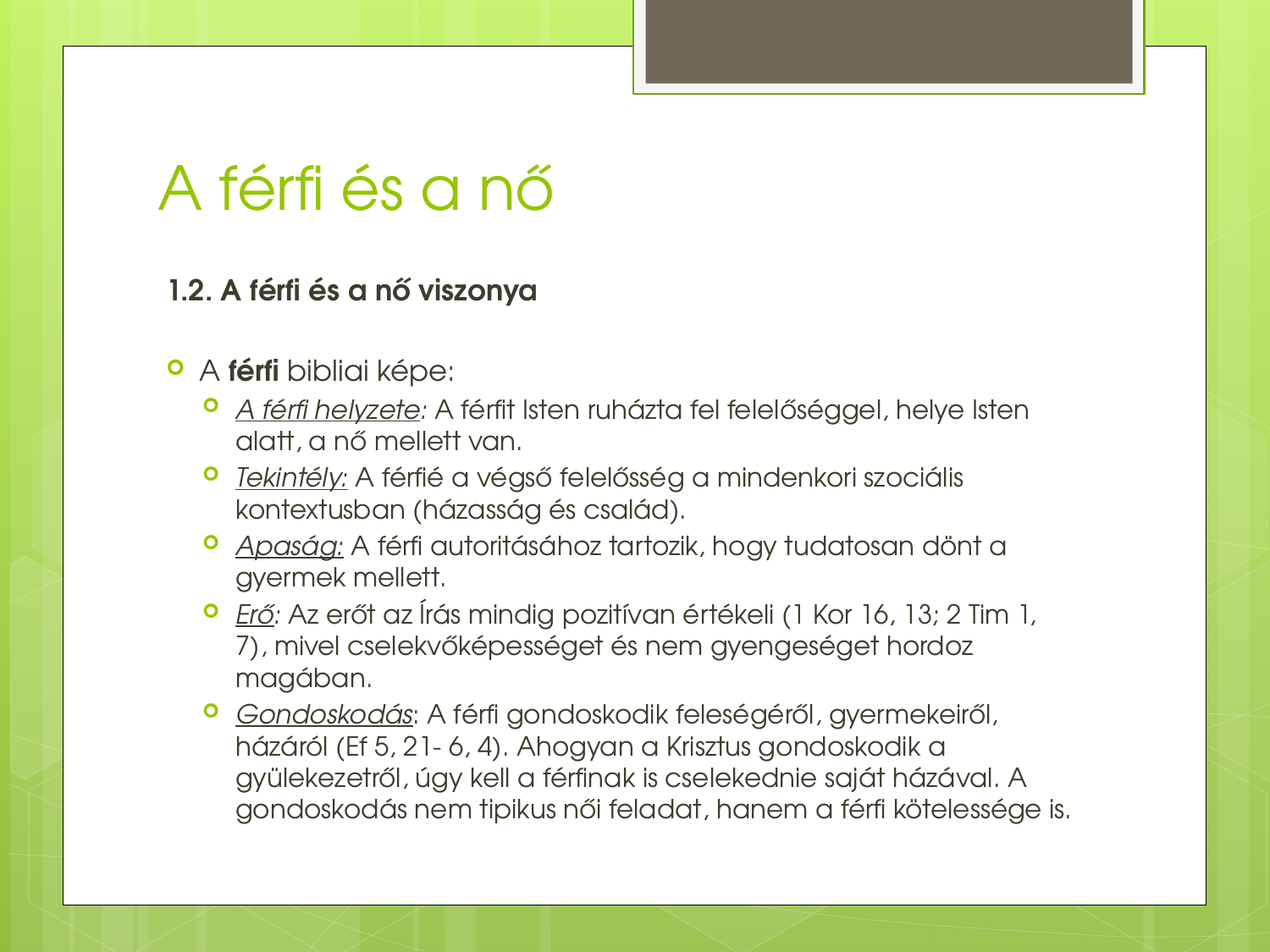

# A férfi és a nő
1.2. A férfi és a nő viszonya

A férfi bibliai képe:
A férfi helyzete: A férfit Isten ruházta fel felelőséggel, helye Isten alatt, a nő mellett van.
Tekintély: A férfié a végső felelősség a mindenkori szociális kontextusban (házasság és család).
Apaság: A férfi autoritásához tartozik, hogy tudatosan dönt a gyermek mellett.
Erő: Az erőt az Írás mindig pozitívan értékeli (1 Kor 16, 13; 2 Tim 1, 7), mivel cselekvőképességet és nem gyengeséget hordoz magában.
Gondoskodás: A férfi gondoskodik feleségéről, gyermekeiről, házáról (Ef 5, 21- 6, 4). Ahogyan a Krisztus gondoskodik a gyülekezetről, úgy kell a férfinak is cselekednie saját házával. A gondoskodás nem tipikus női feladat, hanem a férfi kötelessége is.